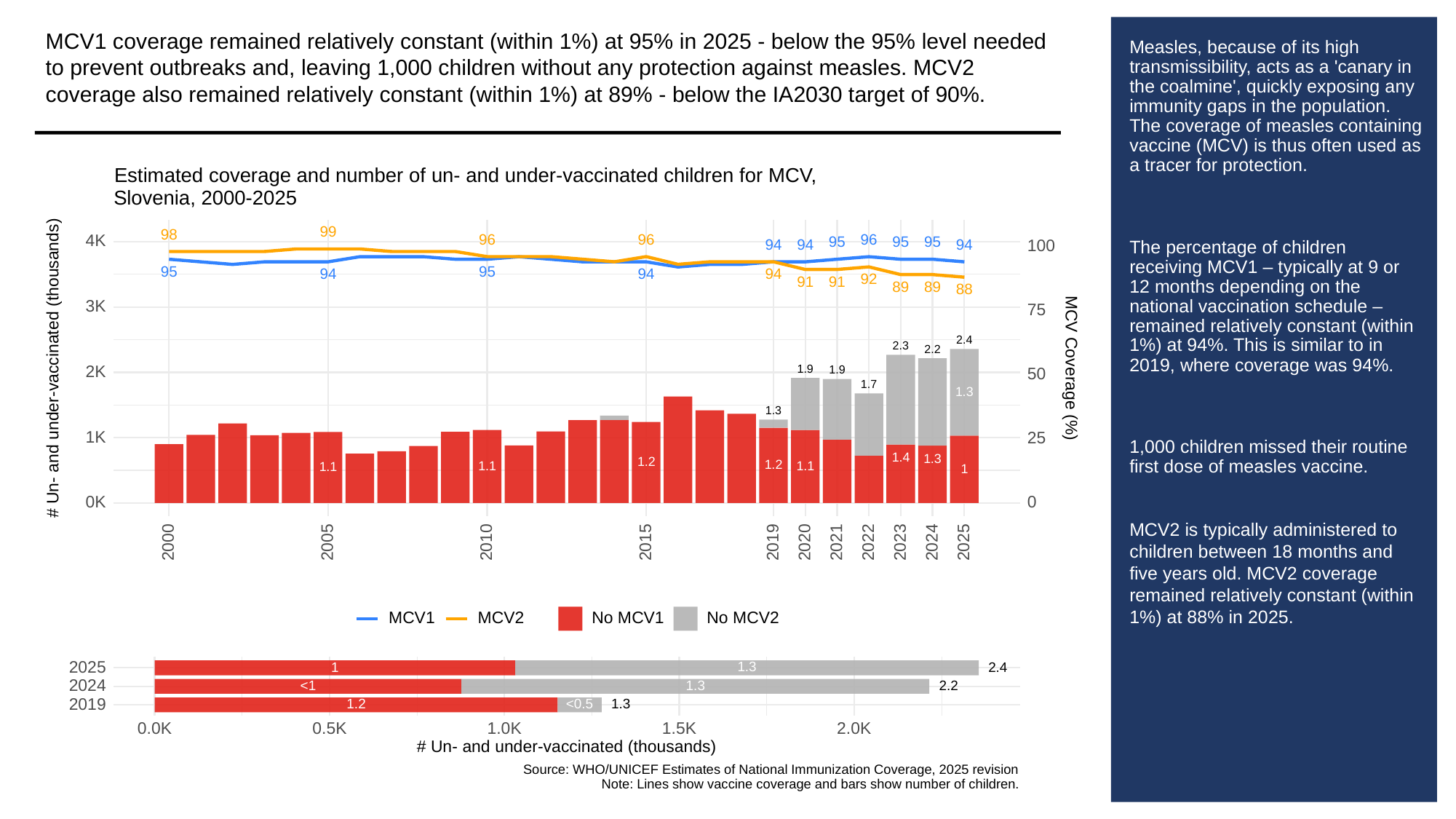

MCV1 coverage remained relatively constant (within 1%) at 95% in 2025 - below the 95% level needed to prevent outbreaks and, leaving 1,000 children without any protection against measles. MCV2 coverage also remained relatively constant (within 1%) at 89% - below the IA2030 target of 90%.
# Measles, because of its high transmissibility, acts as a 'canary in the coalmine', quickly exposing any immunity gaps in the population. The coverage of measles containing vaccine (MCV) is thus often used as a tracer for protection.

The percentage of children receiving MCV1 – typically at 9 or 12 months depending on the national vaccination schedule – remained relatively constant (within 1%) at 94%. This is similar to in 2019, where coverage was 94%.

1,000 children missed their routine first dose of measles vaccine.

MCV2 is typically administered to children between 18 months and five years old. MCV2 coverage remained relatively constant (within 1%) at 88% in 2025.

Estimated coverage and number of un- and under-vaccinated children for MCV,
Slovenia, 2000-2025

99
98
96
96
96
4K
95
95
95
94
94
94
100

95
95
94
94
94
92

91
91
89
89
88
3K
75

2.4

2.3
2.2

# Un- and under-vaccinated (thousands)
MCV Coverage (%)
1.9
2K
1.9
50

1.7
1.3

1.3

1K

25

1.4

1.3

1.2
1.2
1.1
1.1
1.1
1

0K
0

2023
2000
2005
2010
2015
2019
2020
2021
2022
2024
2025

MCV1
MCV2
No MCV1
No MCV2

2025
1.3
1
2.4

2024
1.3
<1
2.2

2019
1.3
<0.5
1.2

0.0K
0.5K
1.0K
1.5K
2.0K
# Un- and under-vaccinated (thousands)
Source: WHO/UNICEF Estimates of National Immunization Coverage, 2025 revision
Note: Lines show vaccine coverage and bars show number of children.